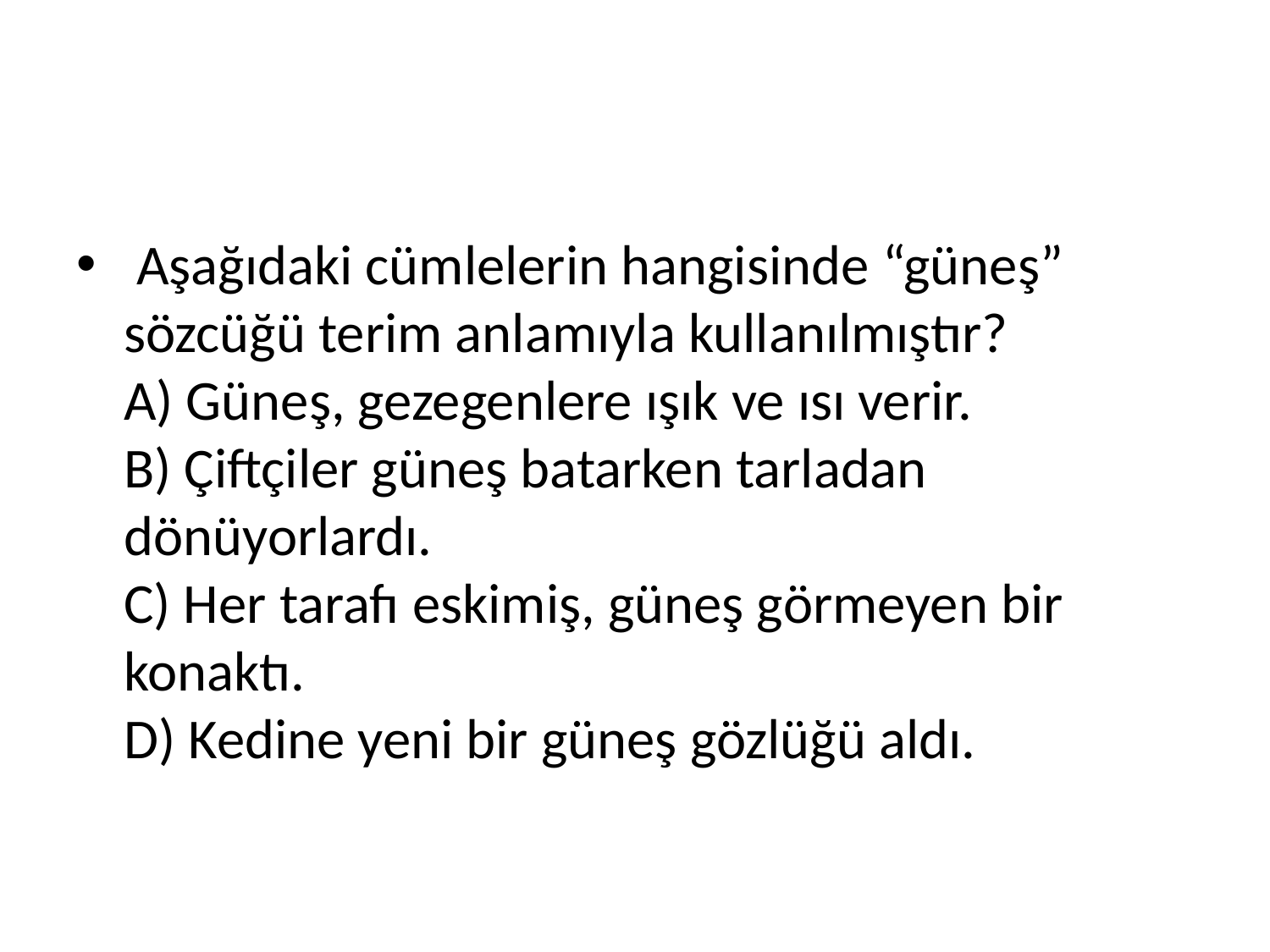

#
 Aşağıdaki cümlelerin hangisinde “güneş” sözcüğü terim anlamıyla kullanılmıştır? 
A) Güneş, gezegenlere ışık ve ısı verir. 
B) Çiftçiler güneş batarken tarladan dönüyorlardı. 
C) Her tarafı eskimiş, güneş görmeyen bir konaktı. 
D) Kedine yeni bir güneş gözlüğü aldı.